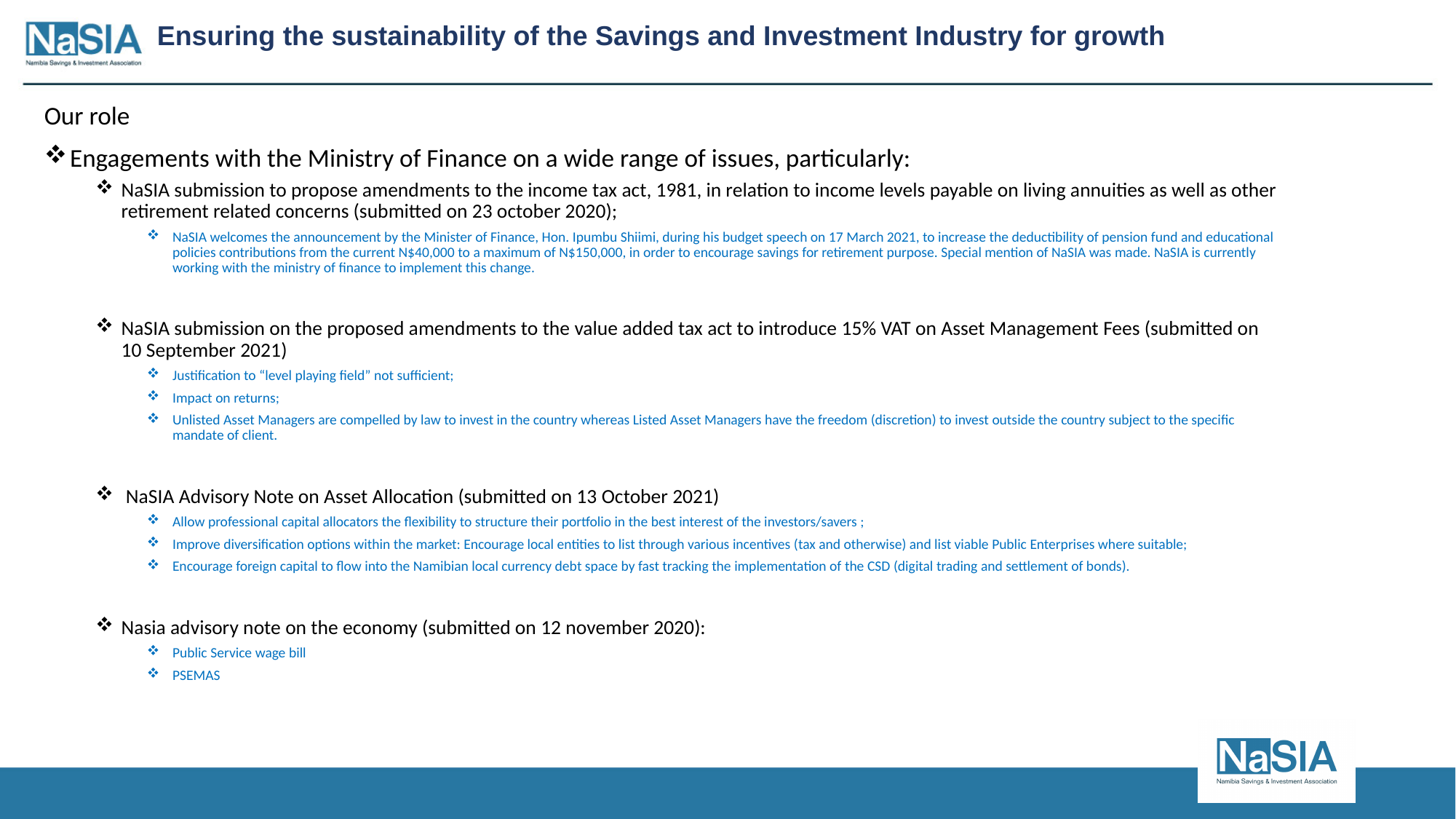

# Ensuring the sustainability of the Savings and Investment Industry for growth
Our role
Engagements with the Ministry of Finance on a wide range of issues, particularly:
NaSIA submission to propose amendments to the income tax act, 1981, in relation to income levels payable on living annuities as well as other retirement related concerns (submitted on 23 october 2020);
NaSIA welcomes the announcement by the Minister of Finance, Hon. Ipumbu Shiimi, during his budget speech on 17 March 2021, to increase the deductibility of pension fund and educational policies contributions from the current N$40,000 to a maximum of N$150,000, in order to encourage savings for retirement purpose. Special mention of NaSIA was made. NaSIA is currently working with the ministry of finance to implement this change.

NaSIA submission on the proposed amendments to the value added tax act to introduce 15% VAT on Asset Management Fees (submitted on 10 September 2021)
Justification to “level playing field” not sufficient;
Impact on returns;
Unlisted Asset Managers are compelled by law to invest in the country whereas Listed Asset Managers have the freedom (discretion) to invest outside the country subject to the specific mandate of client.

 NaSIA Advisory Note on Asset Allocation (submitted on 13 October 2021)
Allow professional capital allocators the flexibility to structure their portfolio in the best interest of the investors/savers ;
Improve diversification options within the market: Encourage local entities to list through various incentives (tax and otherwise) and list viable Public Enterprises where suitable;
Encourage foreign capital to flow into the Namibian local currency debt space by fast tracking the implementation of the CSD (digital trading and settlement of bonds).

Nasia advisory note on the economy (submitted on 12 november 2020):
Public Service wage bill
PSEMAS

9